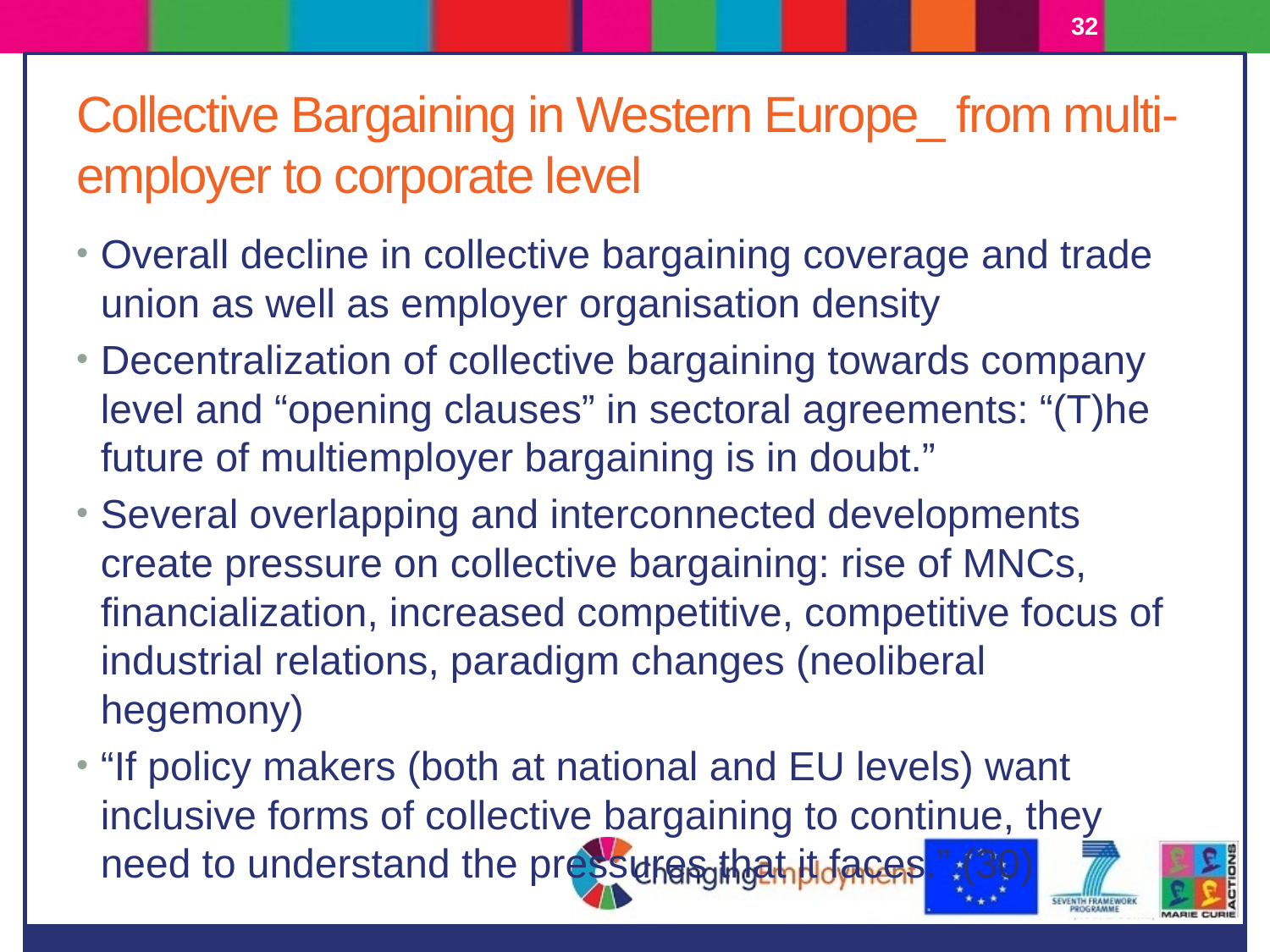

32
# Collective Bargaining in Western Europe_ from multi-employer to corporate level
Overall decline in collective bargaining coverage and trade union as well as employer organisation density
Decentralization of collective bargaining towards company level and “opening clauses” in sectoral agreements: “(T)he future of multiemployer bargaining is in doubt.”
Several overlapping and interconnected developments create pressure on collective bargaining: rise of MNCs, financialization, increased competitive, competitive focus of industrial relations, paradigm changes (neoliberal hegemony)
“If policy makers (both at national and EU levels) want inclusive forms of collective bargaining to continue, they need to understand the pressures that it faces.” (30)